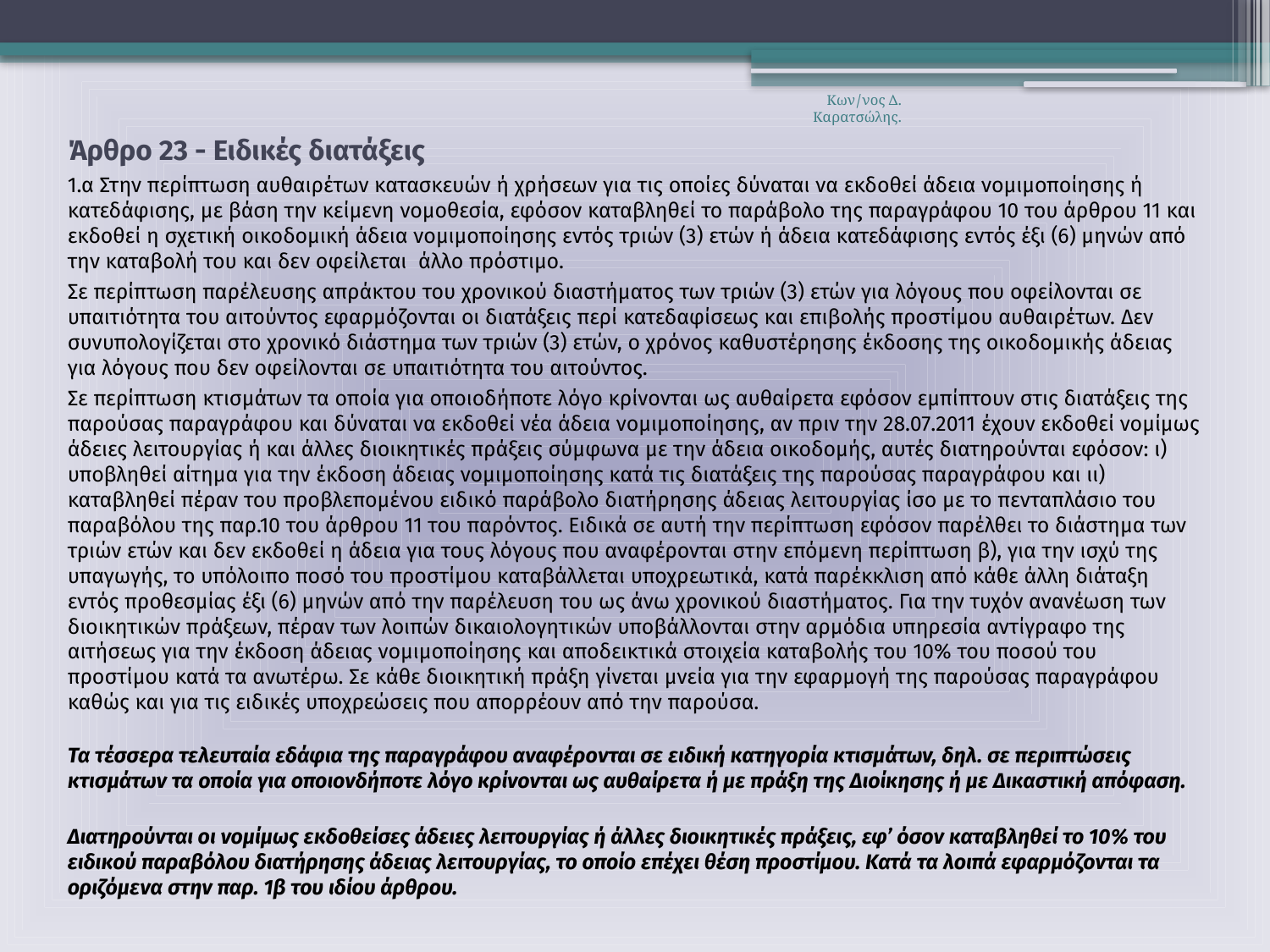

Κων/νος Δ. Καρατσώλης.
Άρθρο 23 - Ειδικές διατάξεις
1.α Στην περίπτωση αυθαιρέτων κατασκευών ή χρήσεων για τις οποίες δύναται να εκδοθεί άδεια νομιμοποίησης ή κατεδάφισης, με βάση την κείμενη νομοθεσία, εφόσον καταβληθεί το παράβολο της παραγράφου 10 του άρθρου 11 και εκδοθεί η σχετική οικοδομική άδεια νομιμοποίησης εντός τριών (3) ετών ή άδεια κατεδάφισης εντός έξι (6) μηνών από την καταβολή του και δεν οφείλεται  άλλο πρόστιμο.
Σε περίπτωση παρέλευσης απράκτου του χρονικού διαστήματος των τριών (3) ετών για λόγους που οφείλονται σε υπαιτιότητα του αιτούντος εφαρμόζονται οι διατάξεις περί κατεδαφίσεως και επιβολής προστίμου αυθαιρέτων. Δεν συνυπολογίζεται στο χρονικό διάστημα των τριών (3) ετών, ο χρόνος καθυστέρησης έκδοσης της οικοδομικής άδειας για λόγους που δεν οφείλονται σε υπαιτιότητα του αιτούντος.
Σε περίπτωση κτισμάτων τα οποία για οποιοδήποτε λόγο κρίνονται ως αυθαίρετα εφόσον εμπίπτουν στις διατάξεις της παρούσας παραγράφου και δύναται να εκδοθεί νέα άδεια νομιμοποίησης, αν πριν την 28.07.2011 έχουν εκδοθεί νομίμως άδειες λειτουργίας ή και άλλες διοικητικές πράξεις σύμφωνα με την άδεια οικοδομής, αυτές διατηρούνται εφόσον: ι) υποβληθεί αίτημα για την έκδοση άδειας νομιμοποίησης κατά τις διατάξεις της παρούσας παραγράφου και ιι) καταβληθεί πέραν του προβλεπομένου ειδικό παράβολο διατήρησης άδειας λειτουργίας ίσο με το πενταπλάσιο του παραβόλου της παρ.10 του άρθρου 11 του παρόντος. Ειδικά σε αυτή την περίπτωση εφόσον παρέλθει το διάστημα των τριών ετών και δεν εκδοθεί η άδεια για τους λόγους που αναφέρονται στην επόμενη περίπτωση β), για την ισχύ της υπαγωγής, το υπόλοιπο ποσό του προστίμου καταβάλλεται υποχρεωτικά, κατά παρέκκλιση από κάθε άλλη διάταξη  εντός προθεσμίας έξι (6) μηνών από την παρέλευση του ως άνω χρονικού διαστήματος. Για την τυχόν ανανέωση των διοικητικών πράξεων, πέραν των λοιπών δικαιολογητικών υποβάλλονται στην αρμόδια υπηρεσία αντίγραφο της αιτήσεως για την έκδοση άδειας νομιμοποίησης και αποδεικτικά στοιχεία καταβολής του 10% του ποσού του προστίμου κατά τα ανωτέρω. Σε κάθε διοικητική πράξη γίνεται μνεία για την εφαρμογή της παρούσας παραγράφου καθώς και για τις ειδικές υποχρεώσεις που απορρέουν από την παρούσα.

Τα τέσσερα τελευταία εδάφια της παραγράφου αναφέρονται σε ειδική κατηγορία κτισμάτων, δηλ. σε περιπτώσεις κτισμάτων τα οποία για οποιονδήποτε λόγο κρίνονται ως αυθαίρετα ή με πράξη της Διοίκησης ή με Δικαστική απόφαση.
Διατηρούνται οι νομίμως εκδοθείσες άδειες λειτουργίας ή άλλες διοικητικές πράξεις, εφ’ όσον καταβληθεί το 10% του ειδικού παραβόλου διατήρησης άδειας λειτουργίας, το οποίο επέχει θέση προστίμου. Κατά τα λοιπά εφαρμόζονται τα οριζόμενα στην παρ. 1β του ιδίου άρθρου.